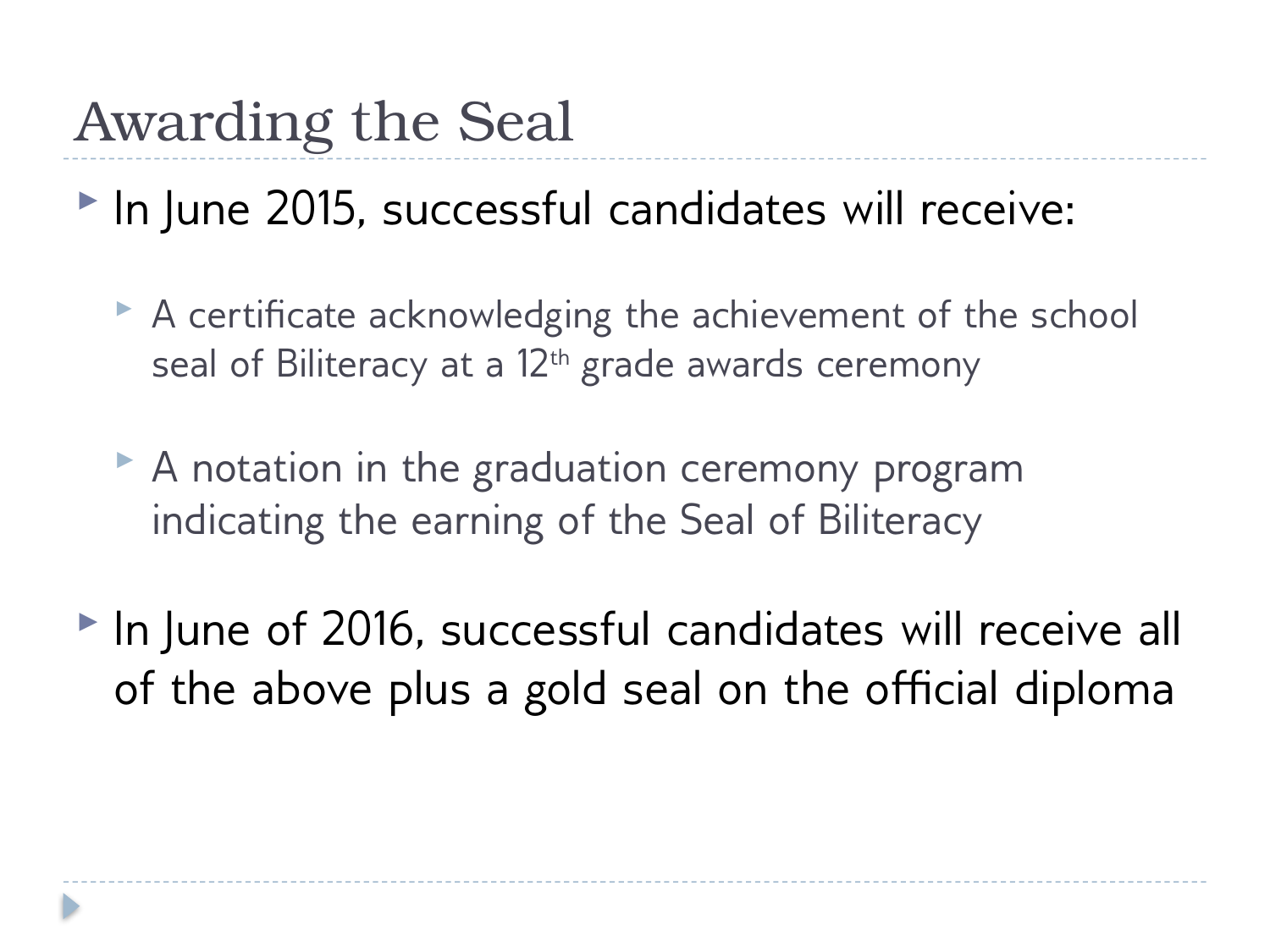

# Awarding the Seal
In June 2015, successful candidates will receive:
A certificate acknowledging the achievement of the school seal of Biliteracy at a 12th grade awards ceremony
A notation in the graduation ceremony program indicating the earning of the Seal of Biliteracy
In June of 2016, successful candidates will receive all of the above plus a gold seal on the official diploma